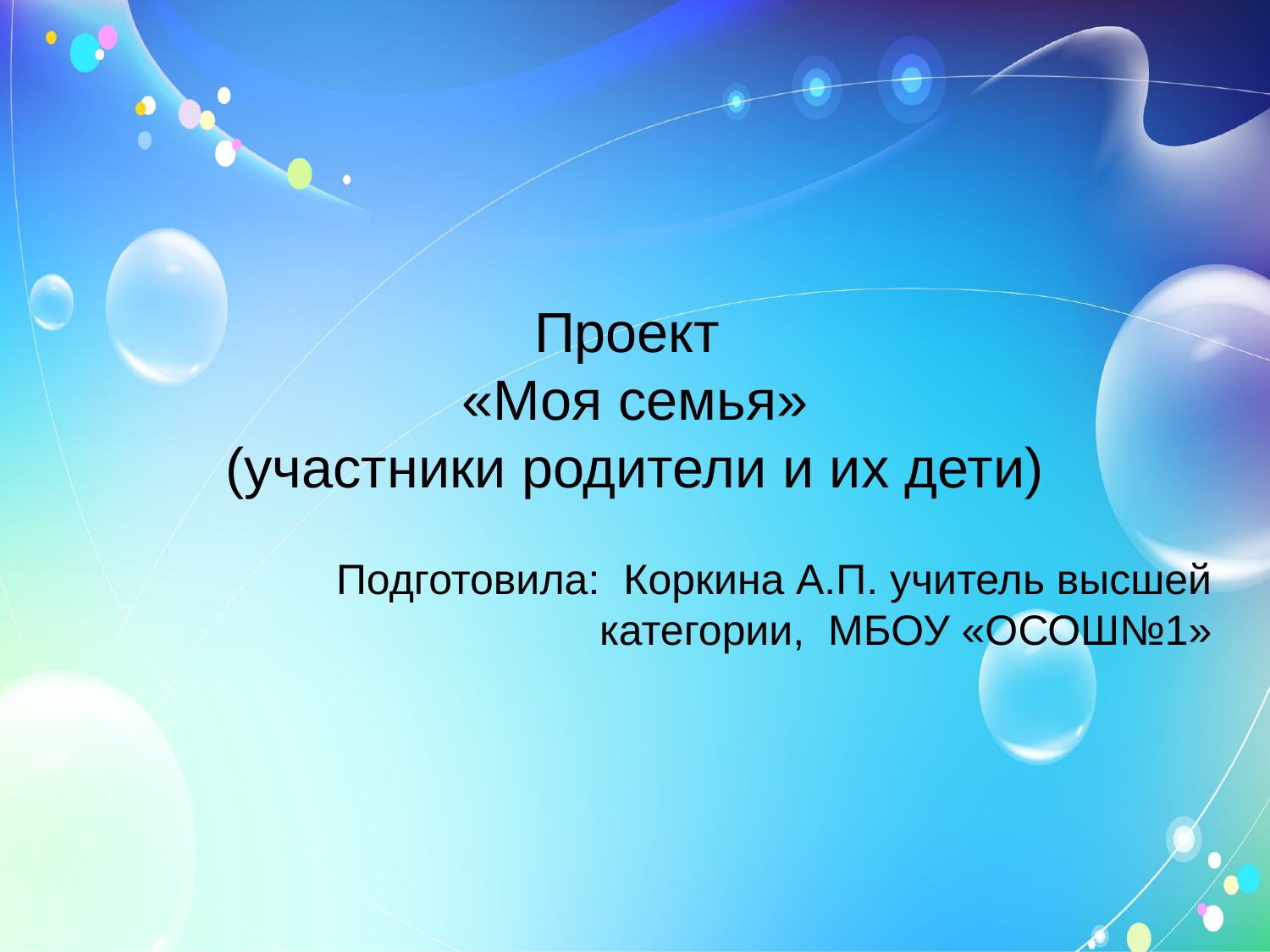

# Проект «Моя семья» (участники родители и их дети)
Подготовила:  Коркина А.П. учитель высшей категории,  МБОУ «ОСОШ№1»